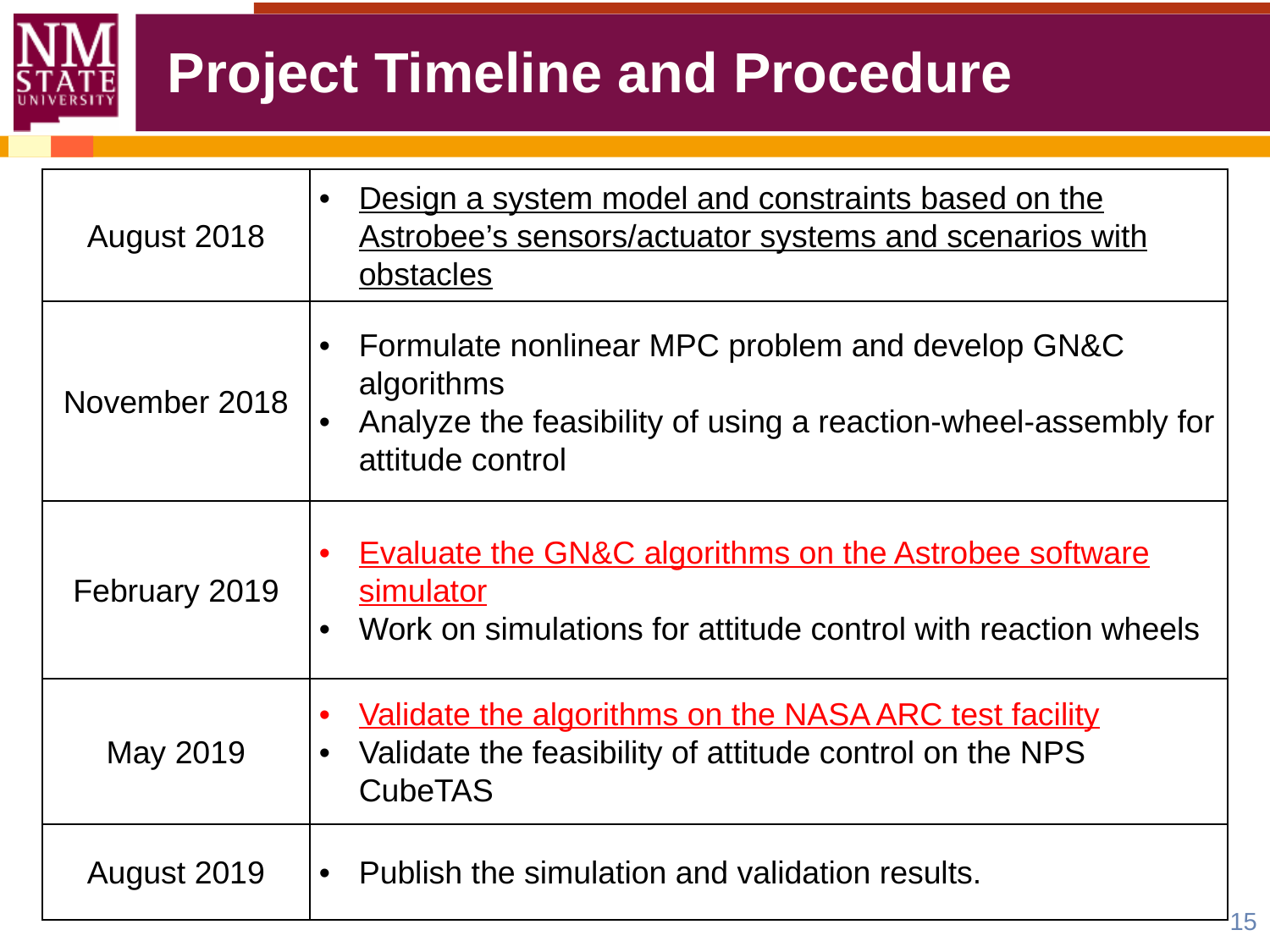

# Project Timeline and Procedure
| August 2018 | Design a system model and constraints based on the Astrobee’s sensors/actuator systems and scenarios with obstacles |
| --- | --- |
| November 2018 | Formulate nonlinear MPC problem and develop GN&C algorithms Analyze the feasibility of using a reaction-wheel-assembly for attitude control |
| February 2019 | Evaluate the GN&C algorithms on the Astrobee software simulator Work on simulations for attitude control with reaction wheels |
| May 2019 | Validate the algorithms on the NASA ARC test facility Validate the feasibility of attitude control on the NPS CubeTAS |
| August 2019 | Publish the simulation and validation results. |
15